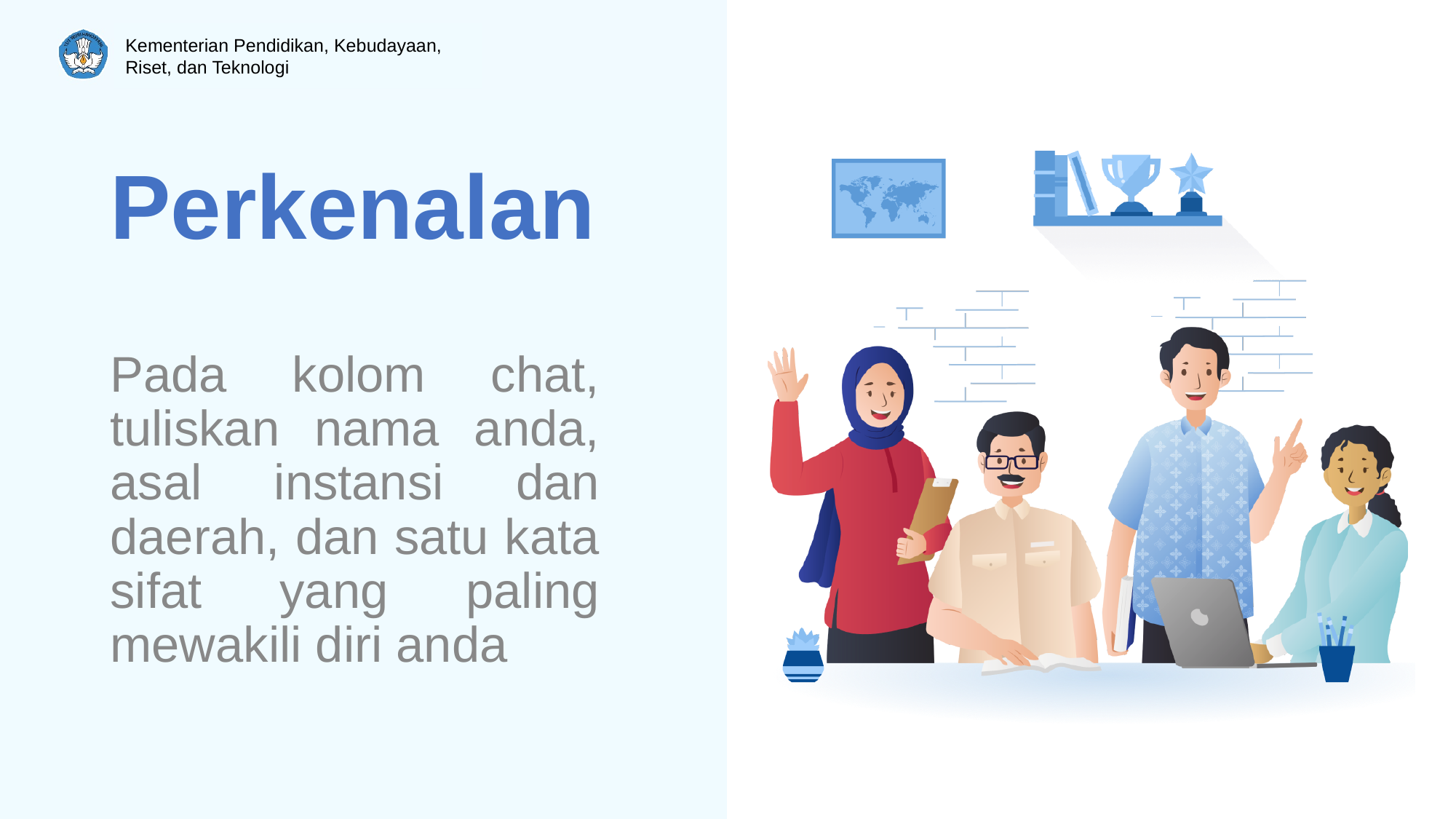

# Perkenalan
Pada kolom chat, tuliskan nama anda, asal instansi dan daerah, dan satu kata sifat yang paling mewakili diri anda